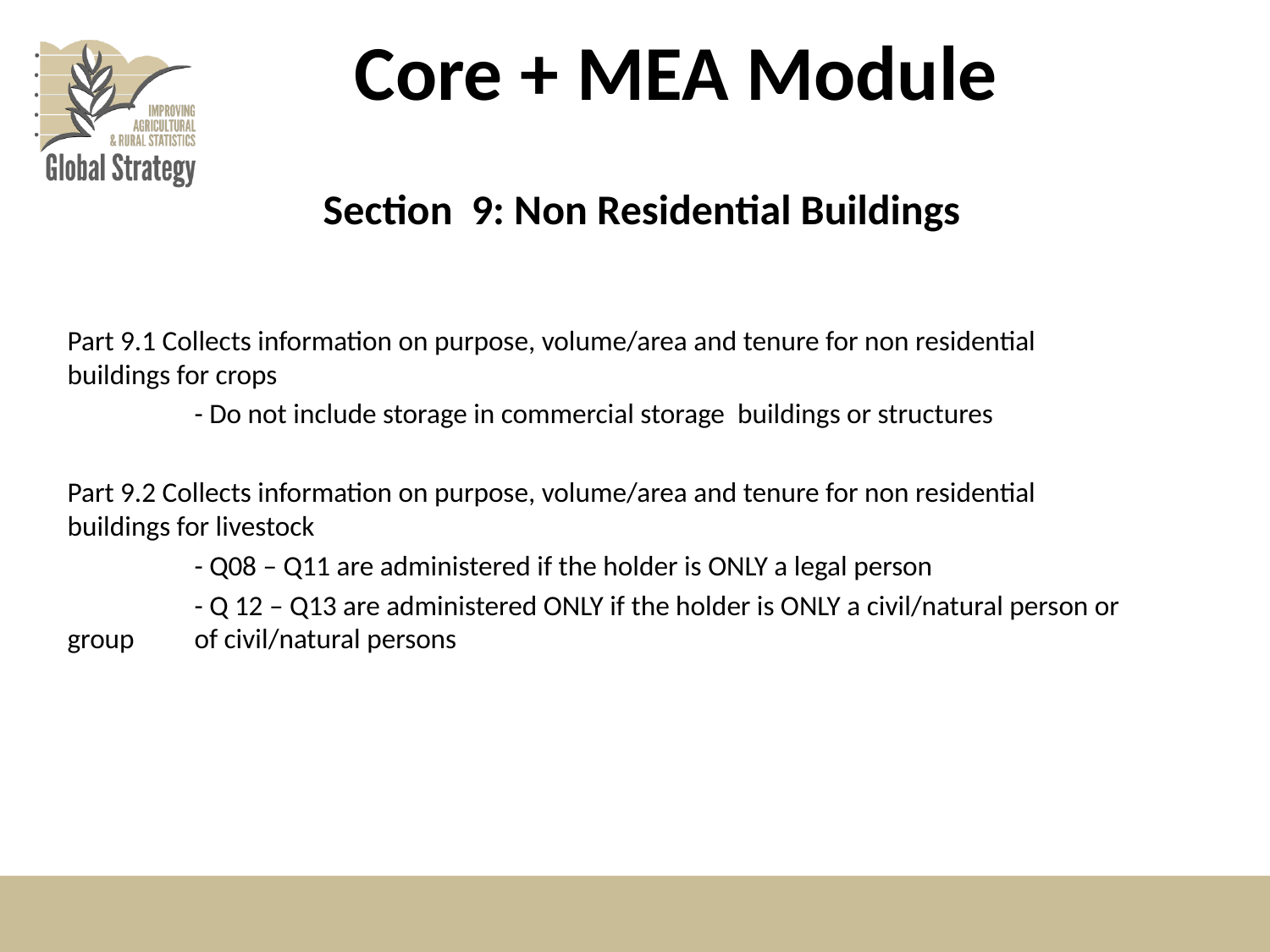

# Core + MEA Module
Section  9: Non Residential Buildings

Part 9.1 Collects information on purpose, volume/area and tenure for non residential buildings for crops
	- Do not include storage in commercial storage  buildings or structures

Part 9.2 Collects information on purpose, volume/area and tenure for non residential buildings for livestock
	- Q08 – Q11 are administered if the holder is ONLY a legal person
	- Q 12 – Q13 are administered ONLY if the holder is ONLY a civil/natural person or group 	of civil/natural persons